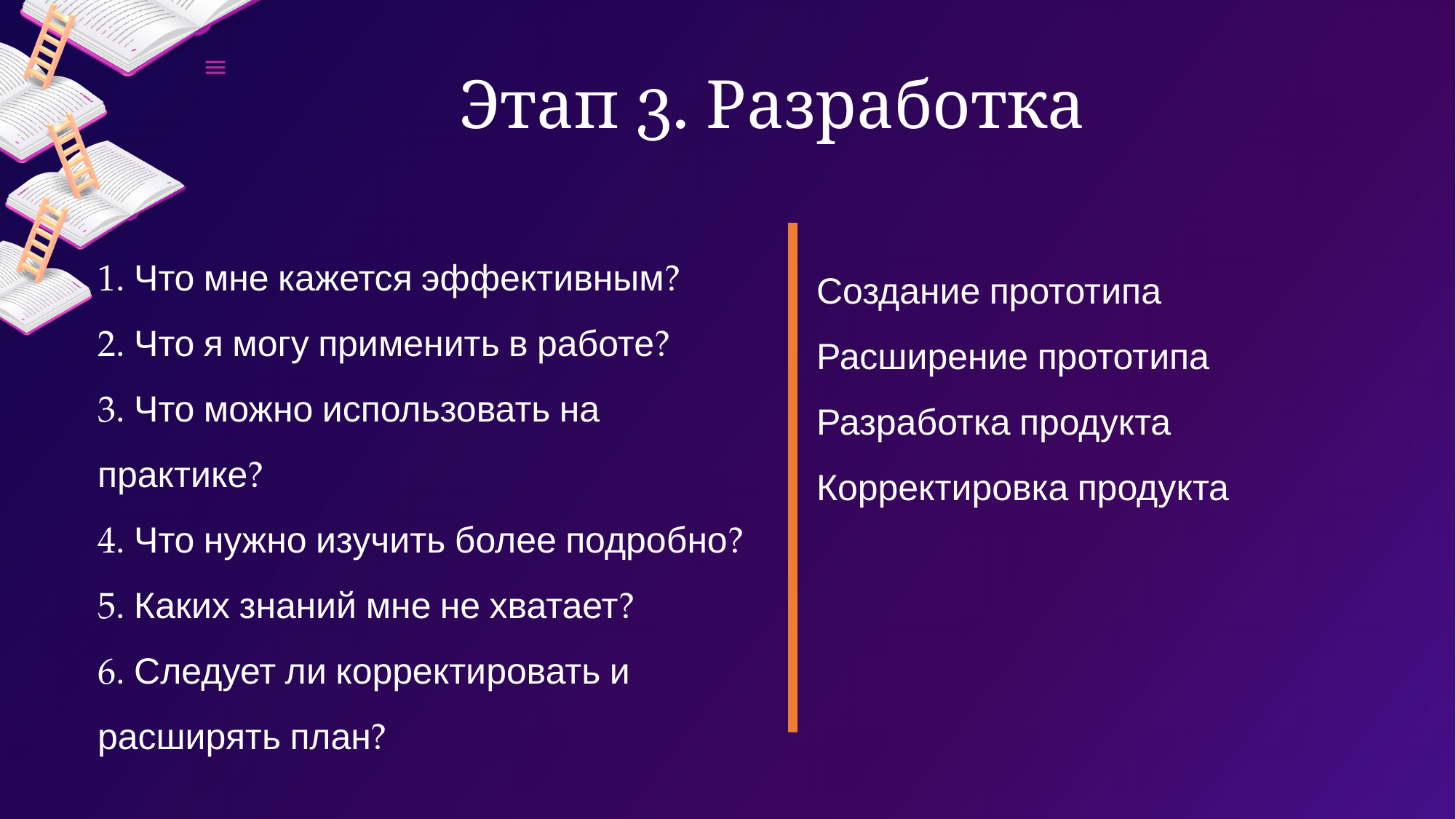

# Этап 3. Разработка
1. Что мне кажется эффективным?
2. Что я могу применить в работе?
3. Что можно использовать на практике?
4. Что нужно изучить более подробно?
5. Каких знаний мне не хватает?
6. Следует ли корректировать и расширять план?
Создание прототипа
Расширение прототипа
Разработка продукта
Корректировка продукта